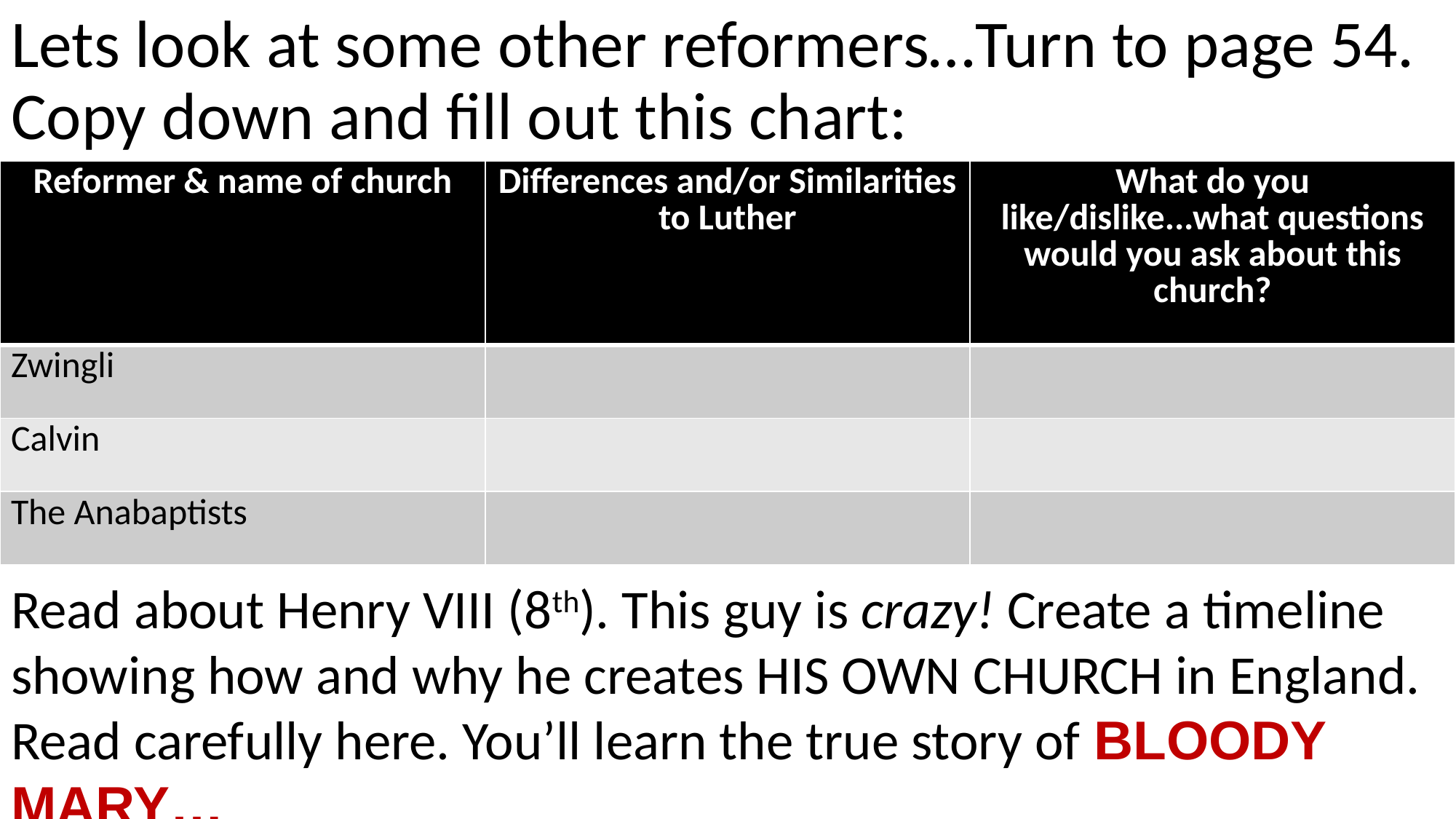

# Lets look at some other reformers…Turn to page 54. Copy down and fill out this chart:
| Reformer & name of church | Differences and/or Similarities to Luther | What do you like/dislike...what questions would you ask about this church? |
| --- | --- | --- |
| Zwingli |  |  |
| Calvin |  |  |
| The Anabaptists |  |  |
Read about Henry VIII (8th). This guy is crazy! Create a timeline showing how and why he creates HIS OWN CHURCH in England. Read carefully here. You’ll learn the true story of BLOODY MARY…